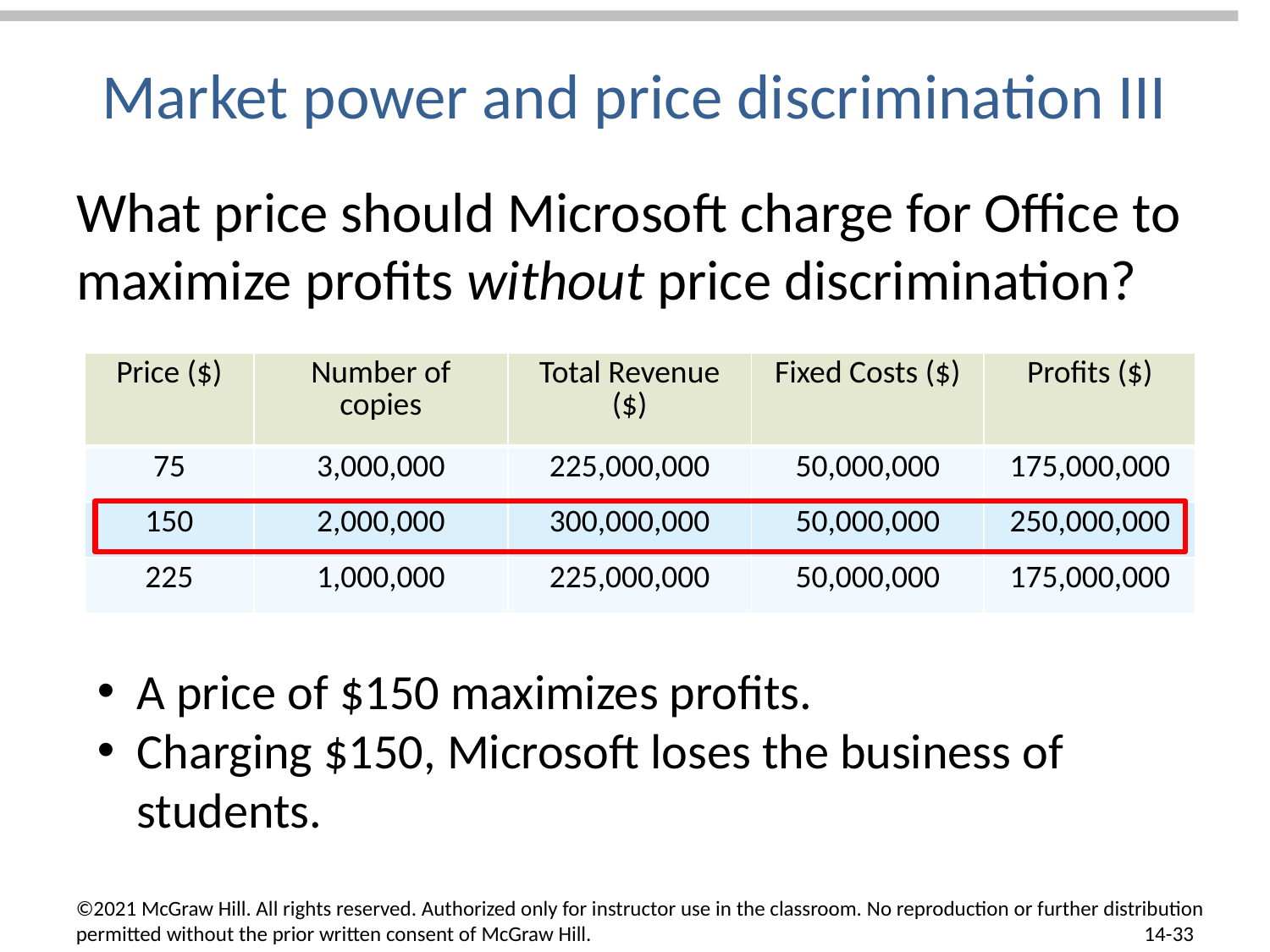

# Market power and price discrimination III
What price should Microsoft charge for Office to maximize profits without price discrimination?
| Price ($) | Number of copies | Total Revenue ($) | Fixed Costs ($) | Profits ($) |
| --- | --- | --- | --- | --- |
| 75 | 3,000,000 | 225,000,000 | 50,000,000 | 175,000,000 |
| 150 | 2,000,000 | 300,000,000 | 50,000,000 | 250,000,000 |
| 225 | 1,000,000 | 225,000,000 | 50,000,000 | 175,000,000 |

A price of $150 maximizes profits.
Charging $150, Microsoft loses the business of students.